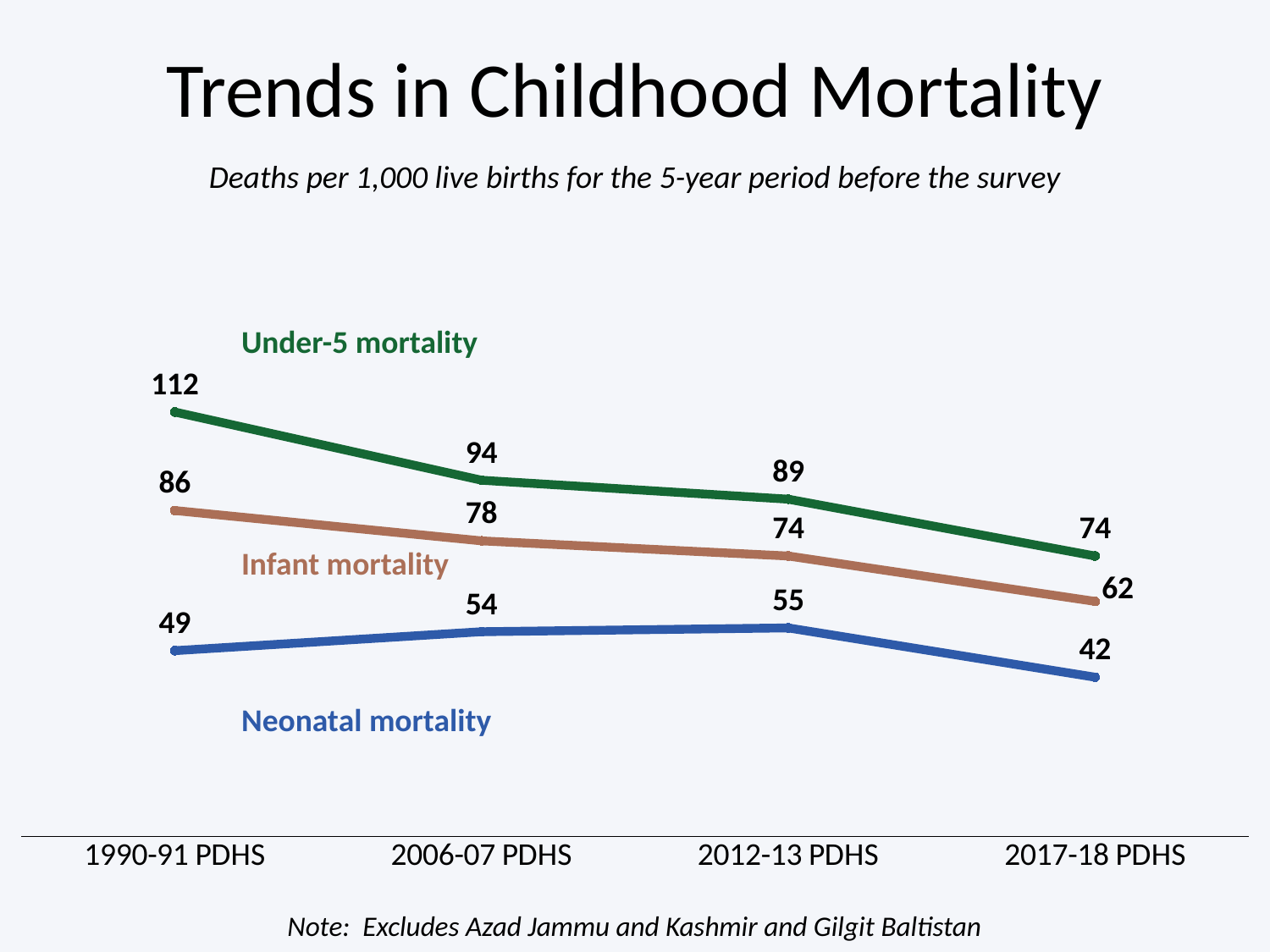

# Trends in Childhood Mortality
Deaths per 1,000 live births for the 5-year period before the survey

### Chart

| Category | Neonatal mortality | Infant mortality | Under-5 mortality |
|---|---|---|---|
| 1990-91 PDHS | 49.0 | 86.0 | 112.0 |
| 2006-07 PDHS | 54.0 | 78.0 | 94.0 |
| 2012-13 PDHS | 55.0 | 74.0 | 89.0 |
| 2017-18 PDHS | 42.0 | 62.0 | 74.0 |
Under-5 mortality
Infant mortality
Neonatal mortality
Note:  Excludes Azad Jammu and Kashmir and Gilgit Baltistan